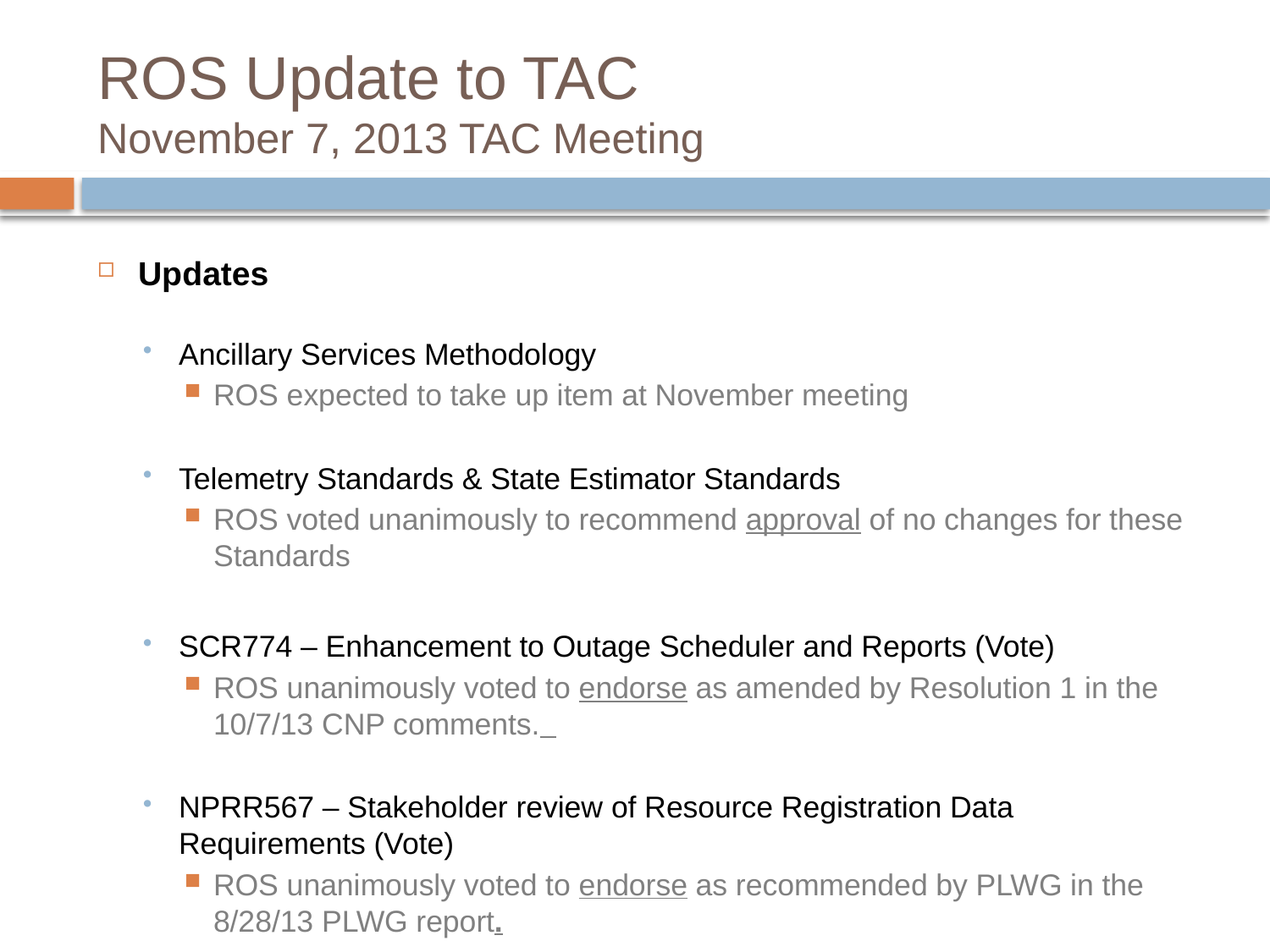

# ROS Update to TAC November 7, 2013 TAC Meeting

Updates

Ancillary Services Methodology
ROS expected to take up item at November meeting

Telemetry Standards & State Estimator Standards
ROS voted unanimously to recommend approval of no changes for these Standards

SCR774 – Enhancement to Outage Scheduler and Reports (Vote)
ROS unanimously voted to endorse as amended by Resolution 1 in the 10/7/13 CNP comments.

NPRR567 – Stakeholder review of Resource Registration Data Requirements (Vote)
ROS unanimously voted to endorse as recommended by PLWG in the 8/28/13 PLWG report.